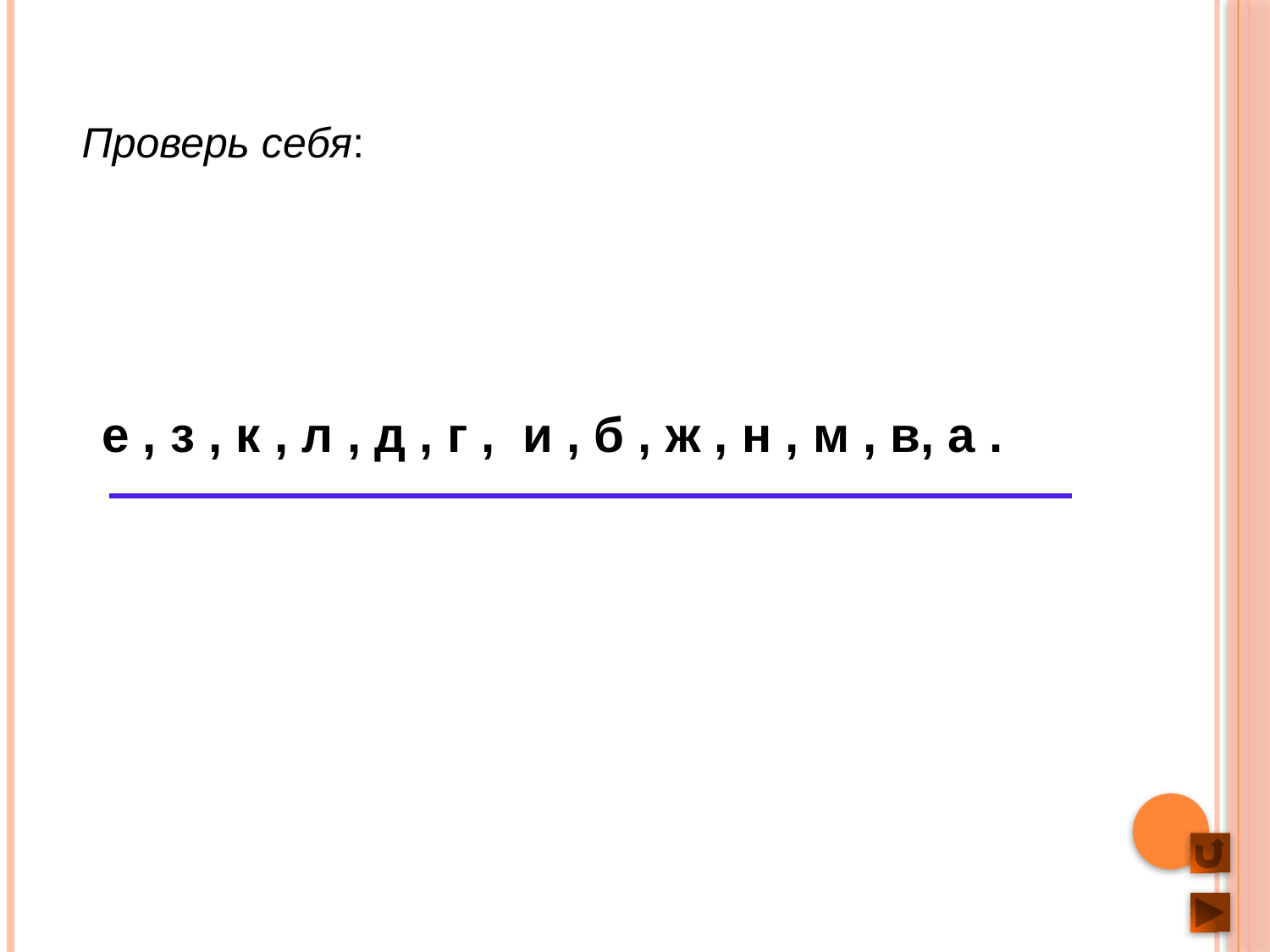

Проверь себя:
е , з , к , л , д , г ,  и , б , ж , н , м , в, а .